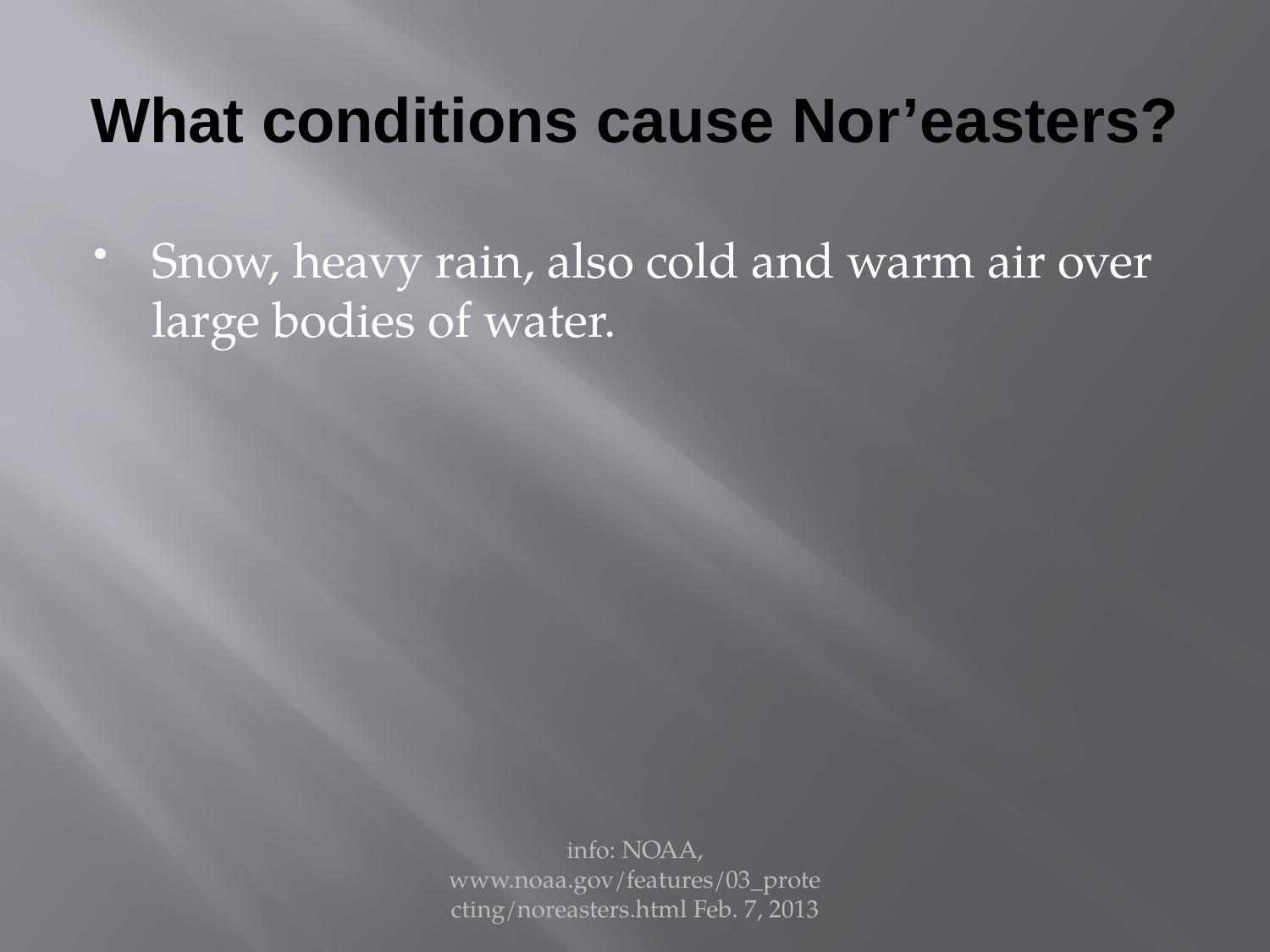

# What conditions cause Nor’easters?
Snow, heavy rain, also cold and warm air over large bodies of water.
info: NOAA, www.noaa.gov/features/03_protecting/noreasters.html Feb. 7, 2013